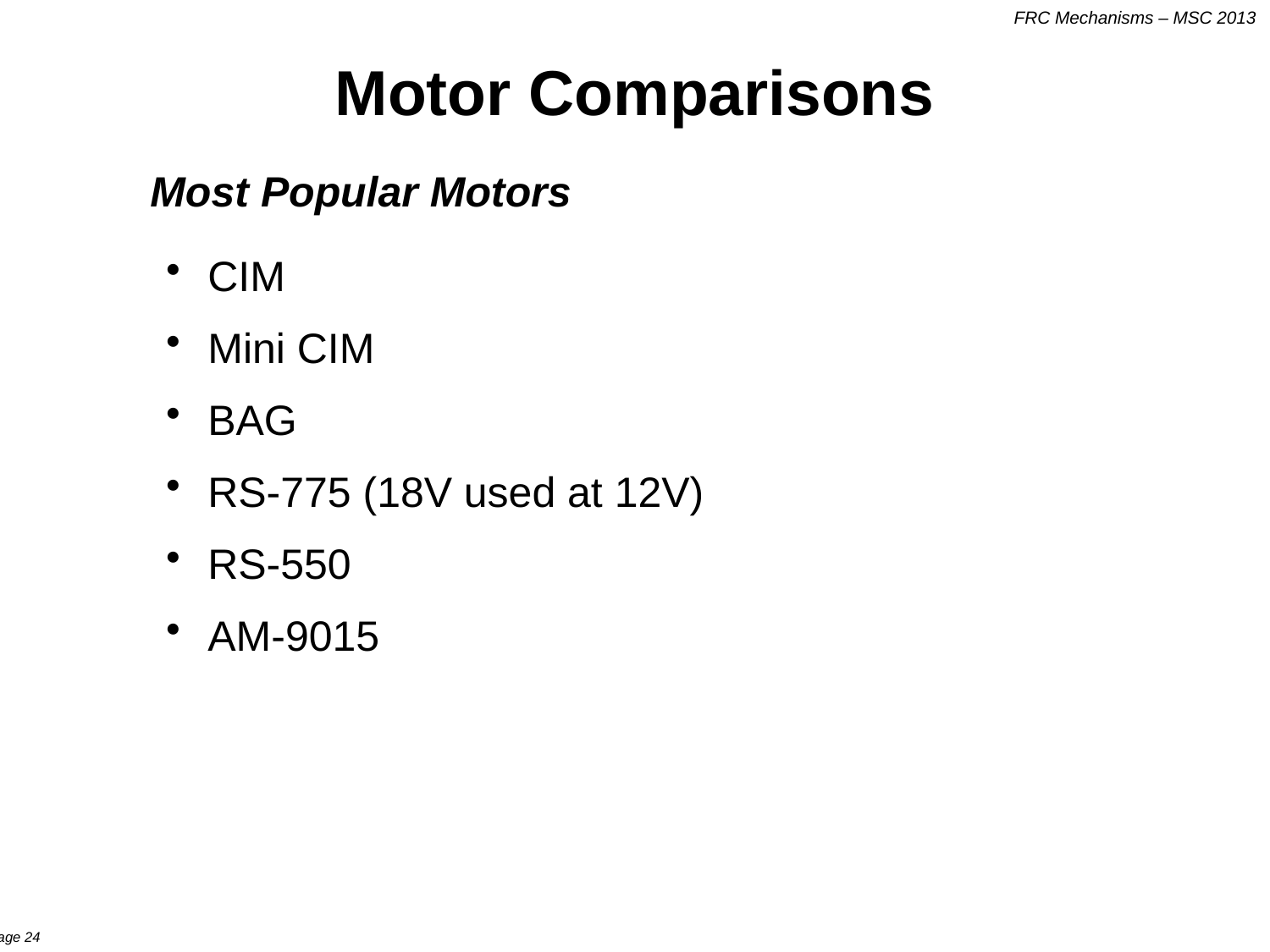

# Motor Comparisons
Most Popular Motors
 CIM
 Mini CIM
 BAG
 RS-775 (18V used at 12V)
 RS-550
 AM-9015